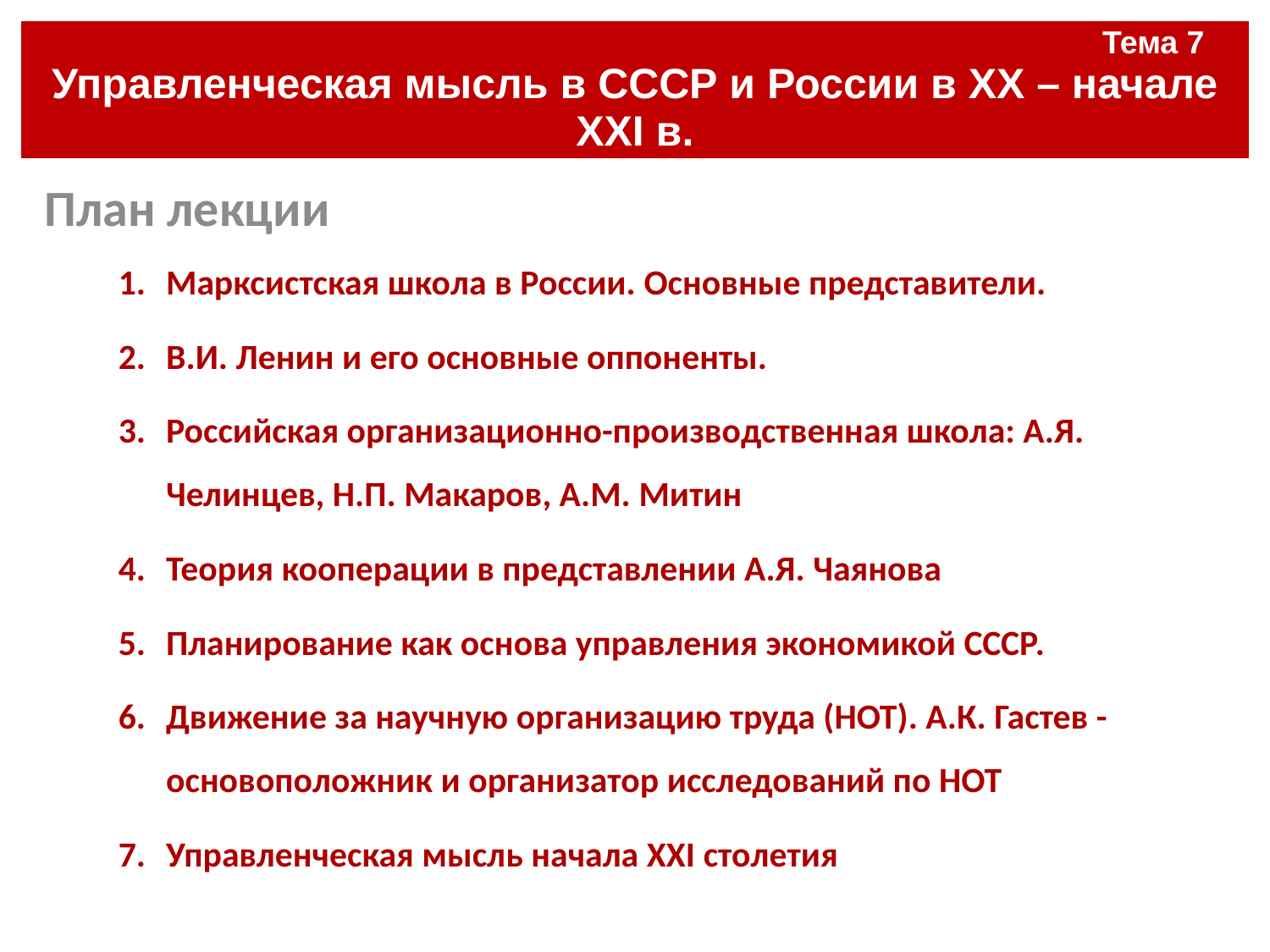

| Тема 7 Управленческая мысль в СССР и России в ХХ – начале ХХI в. |
| --- |
#
План лекции
Марксистская школа в России. Основные представители.
В.И. Ленин и его основные оппоненты.
Российская организационно-производственная школа: А.Я. Челинцев, Н.П. Макаров, А.М. Митин
Теория кооперации в представлении А.Я. Чаянова
Планирование как основа управления экономикой СССР.
Движение за научную организацию труда (НОТ). А.К. Гастев - основоположник и организатор исследований по НОТ
Управленческая мысль начала XXI столетия